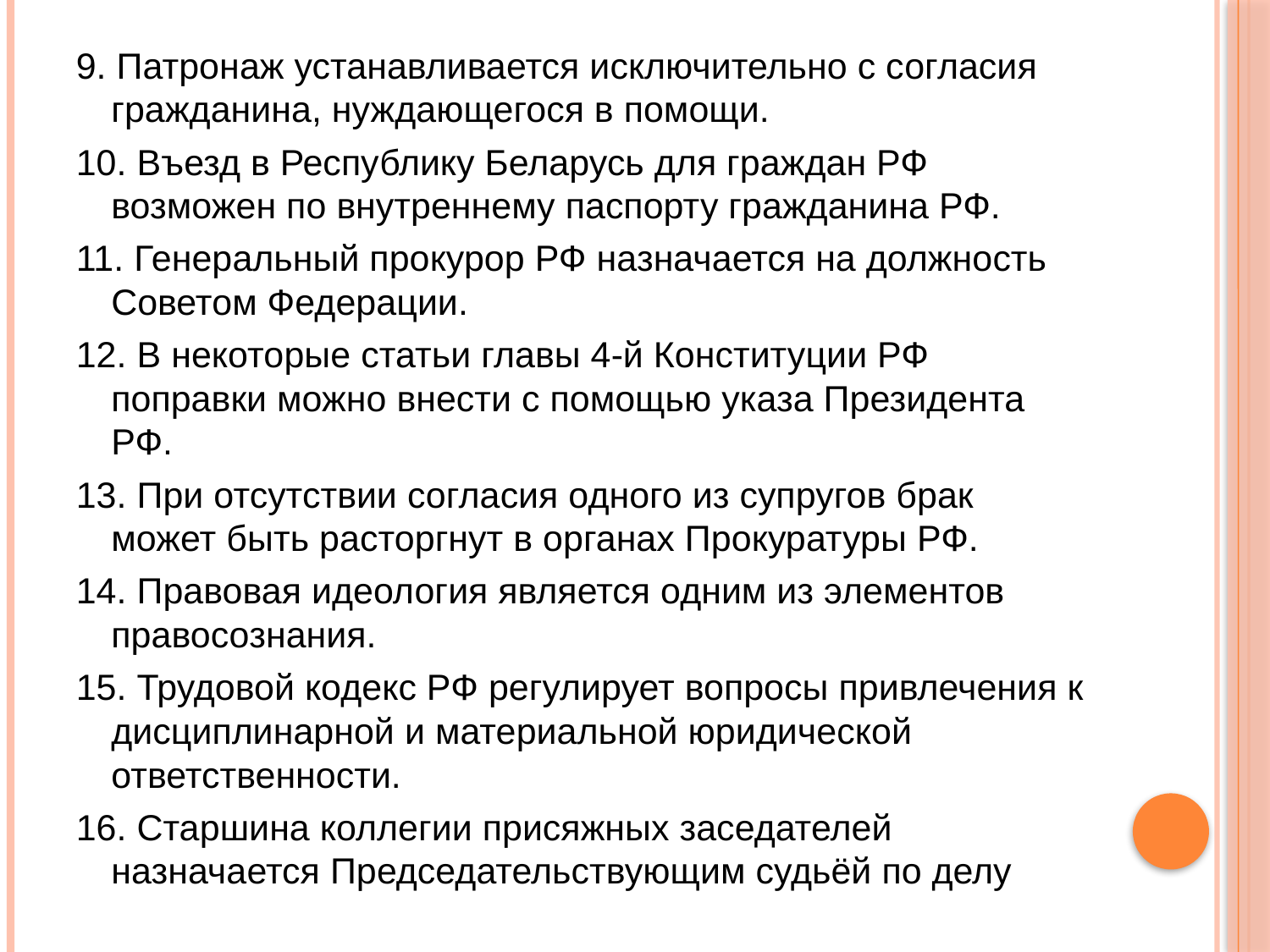

9. Патронаж устанавливается исключительно с согласия гражданина, нуждающегося в помощи.
10. Въезд в Республику Беларусь для граждан РФ возможен по внутреннему паспорту гражданина РФ.
11. Генеральный прокурор РФ назначается на должность Советом Федерации.
12. В некоторые статьи главы 4-й Конституции РФ поправки можно внести с помощью указа Президента РФ.
13. При отсутствии согласия одного из супругов брак может быть расторгнут в органах Прокуратуры РФ.
14. Правовая идеология является одним из элементов правосознания.
15. Трудовой кодекс РФ регулирует вопросы привлечения к дисциплинарной и материальной юридической ответственности.
16. Старшина коллегии присяжных заседателей назначается Председательствующим судьёй по делу
#